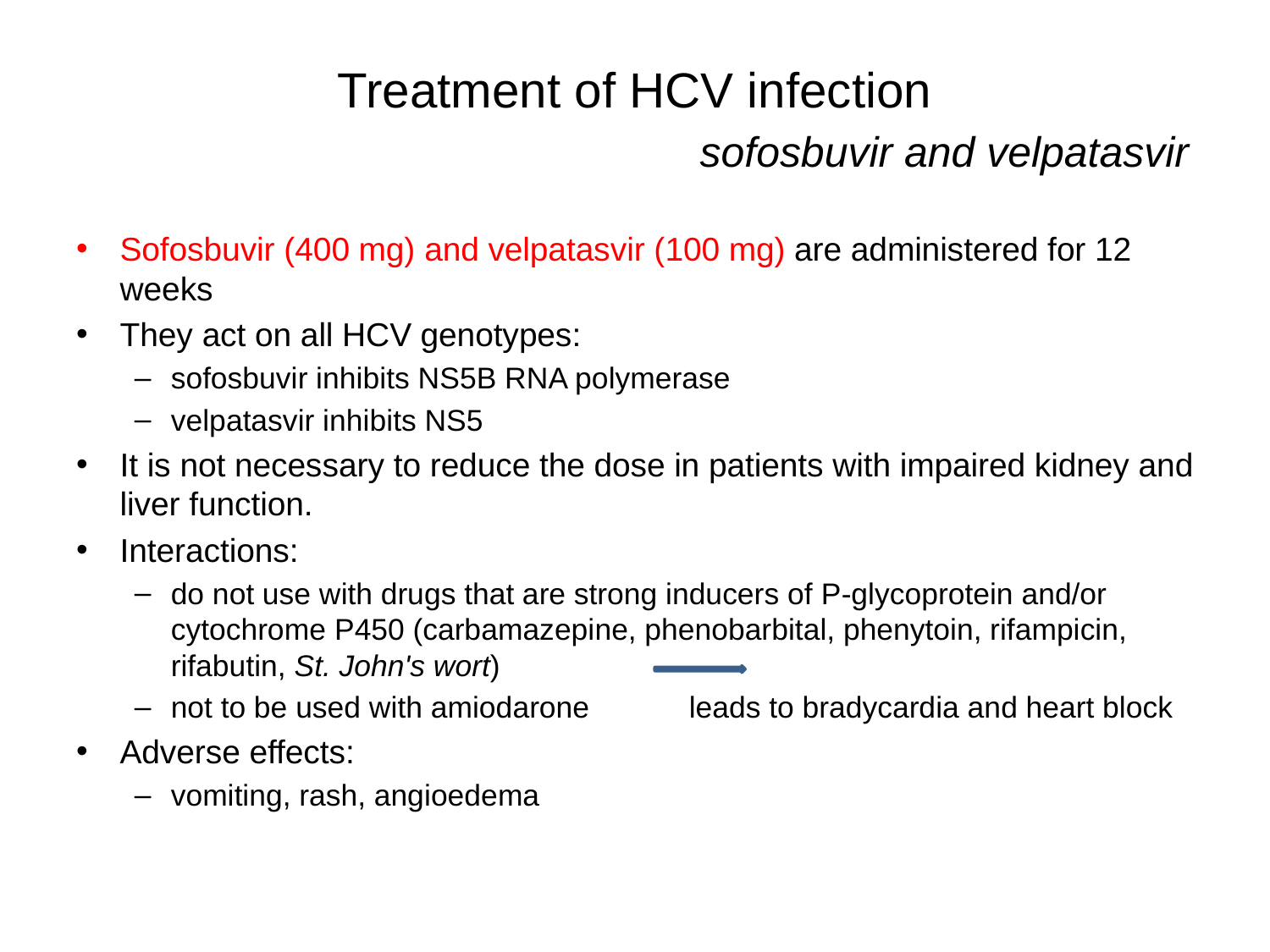

# Treatment of HCV infection sofosbuvir and velpatasvir
Sofosbuvir (400 mg) and velpatasvir (100 mg) are administered for 12 weeks
They act on all HCV genotypes:
sofosbuvir inhibits NS5B RNA polymerase
velpatasvir inhibits NS5
It is not necessary to reduce the dose in patients with impaired kidney and liver function.
Interactions:
do not use with drugs that are strong inducers of P-glycoprotein and/or cytochrome P450 (carbamazepine, phenobarbital, phenytoin, rifampicin, rifabutin, St. John's wort)
not to be used with amiodarone            leads to bradycardia and heart block
Adverse effects:
vomiting, rash, angioedema